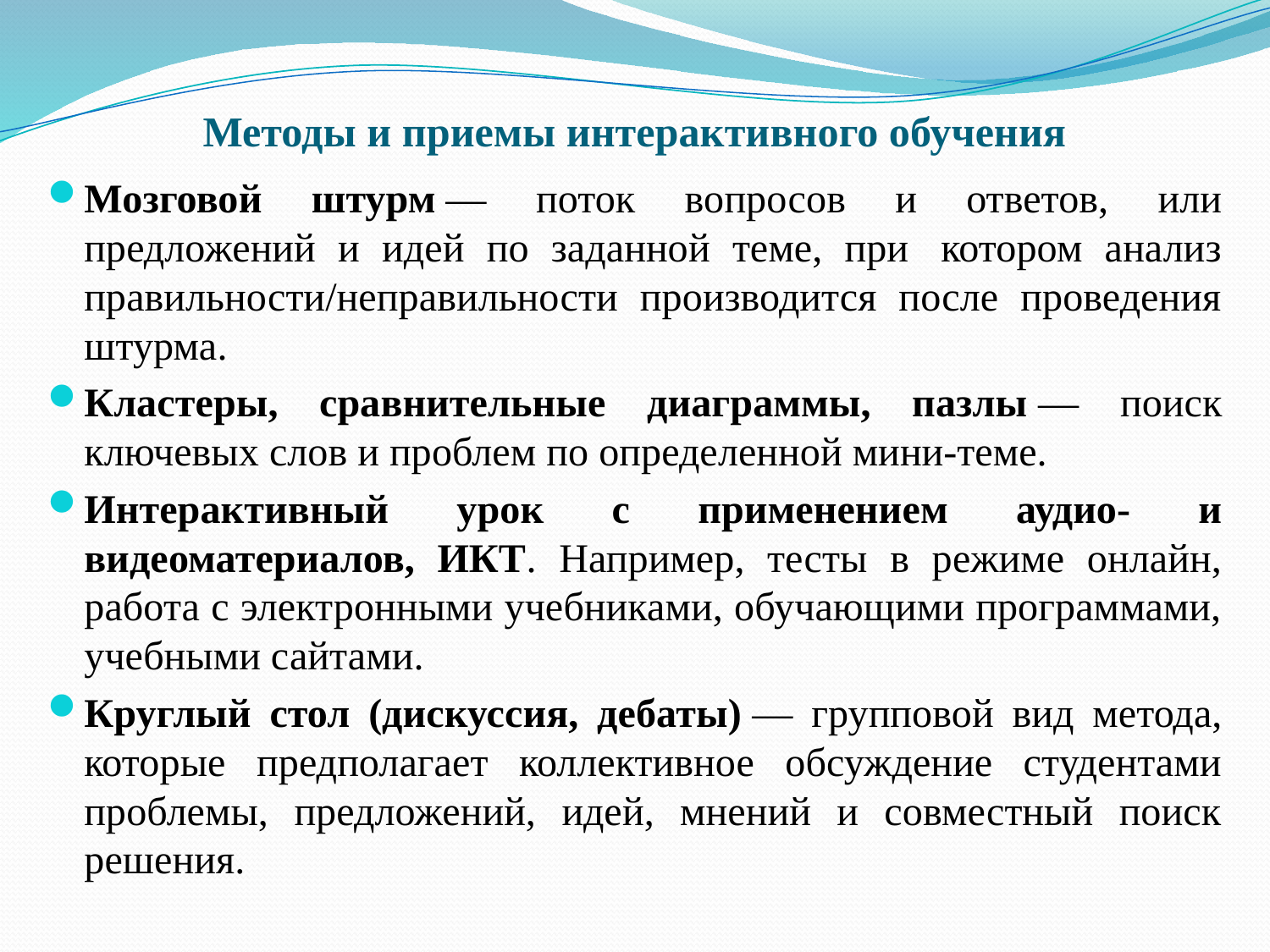

# Методы и приемы интерактивного обучения
Мозговой штурм — поток вопросов и ответов, или предложений и идей по заданной теме, при  котором анализ правильности/неправильности производится после проведения штурма.
Кластеры, сравнительные диаграммы, пазлы — поиск ключевых слов и проблем по определенной мини-теме.
Интерактивный урок с применением аудио- и видеоматериалов, ИКТ. Например, тесты в режиме онлайн, работа с электронными учебниками, обучающими программами, учебными сайтами.
Круглый стол (дискуссия, дебаты) — групповой вид метода, которые предполагает коллективное обсуждение студентами проблемы, предложений, идей, мнений и совместный поиск решения.